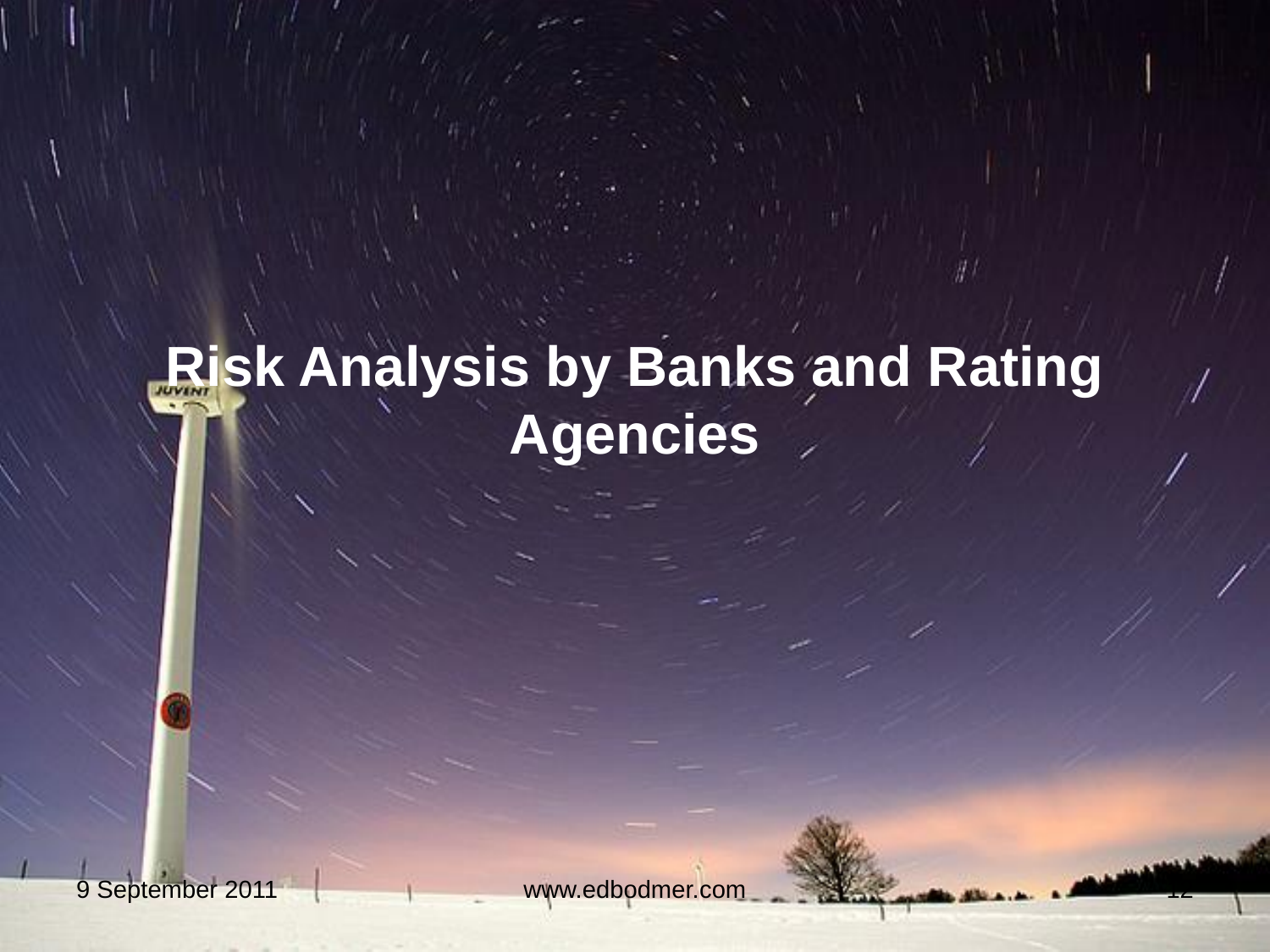

# Risk Analysis by Banks and Rating Agencies
9 September 2011
www.edbodmer.com
12